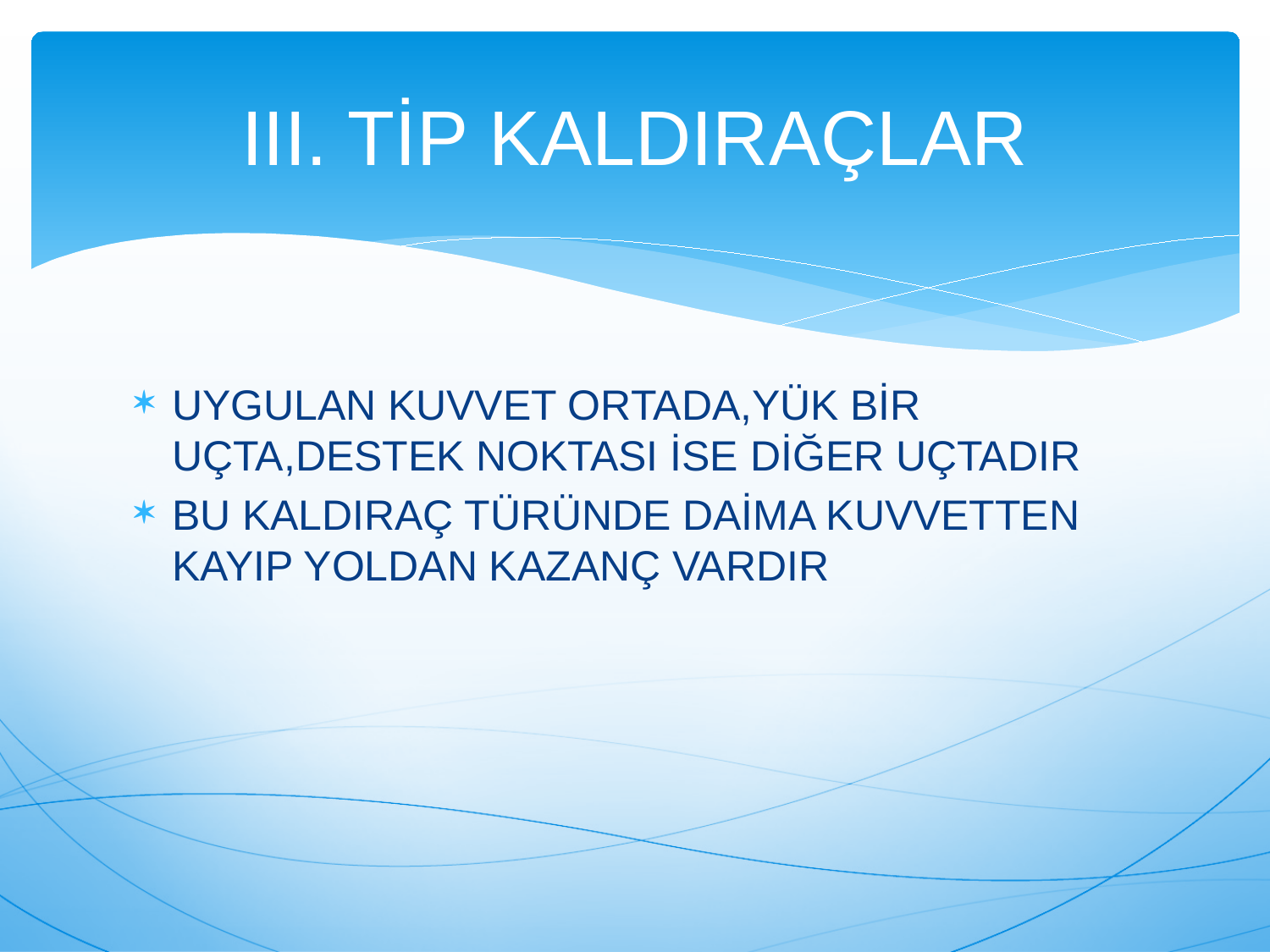

# III. TİP KALDIRAÇLAR
UYGULAN KUVVET ORTADA,YÜK BİR UÇTA,DESTEK NOKTASI İSE DİĞER UÇTADIR
BU KALDIRAÇ TÜRÜNDE DAİMA KUVVETTEN KAYIP YOLDAN KAZANÇ VARDIR